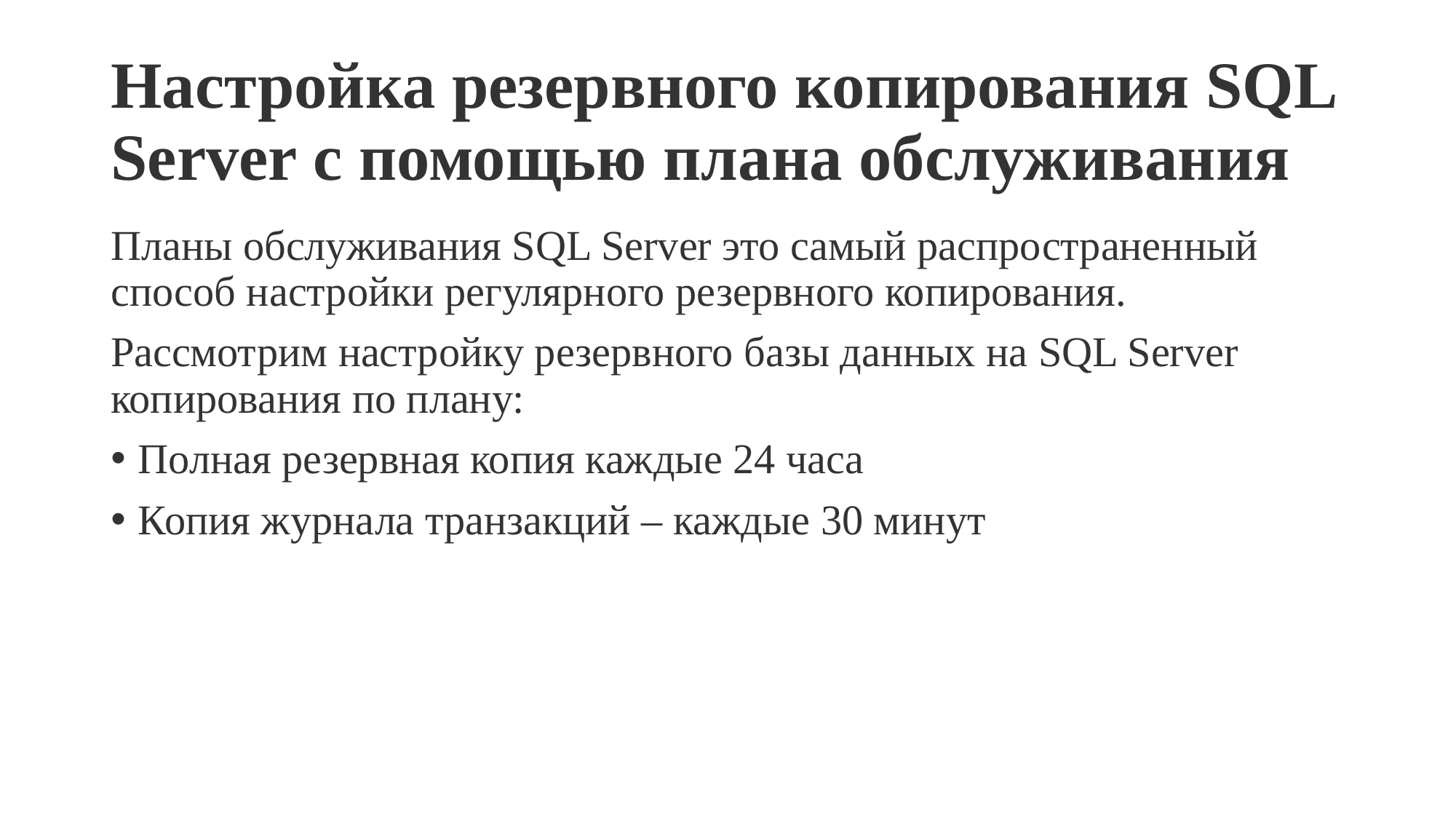

# Настройка резервного копирования SQL Server с помощью плана обслуживания
Планы обслуживания SQL Server это самый распространенный способ настройки регулярного резервного копирования.
Рассмотрим настройку резервного базы данных на SQL Server копирования по плану:
Полная резервная копия каждые 24 часа
Копия журнала транзакций – каждые 30 минут